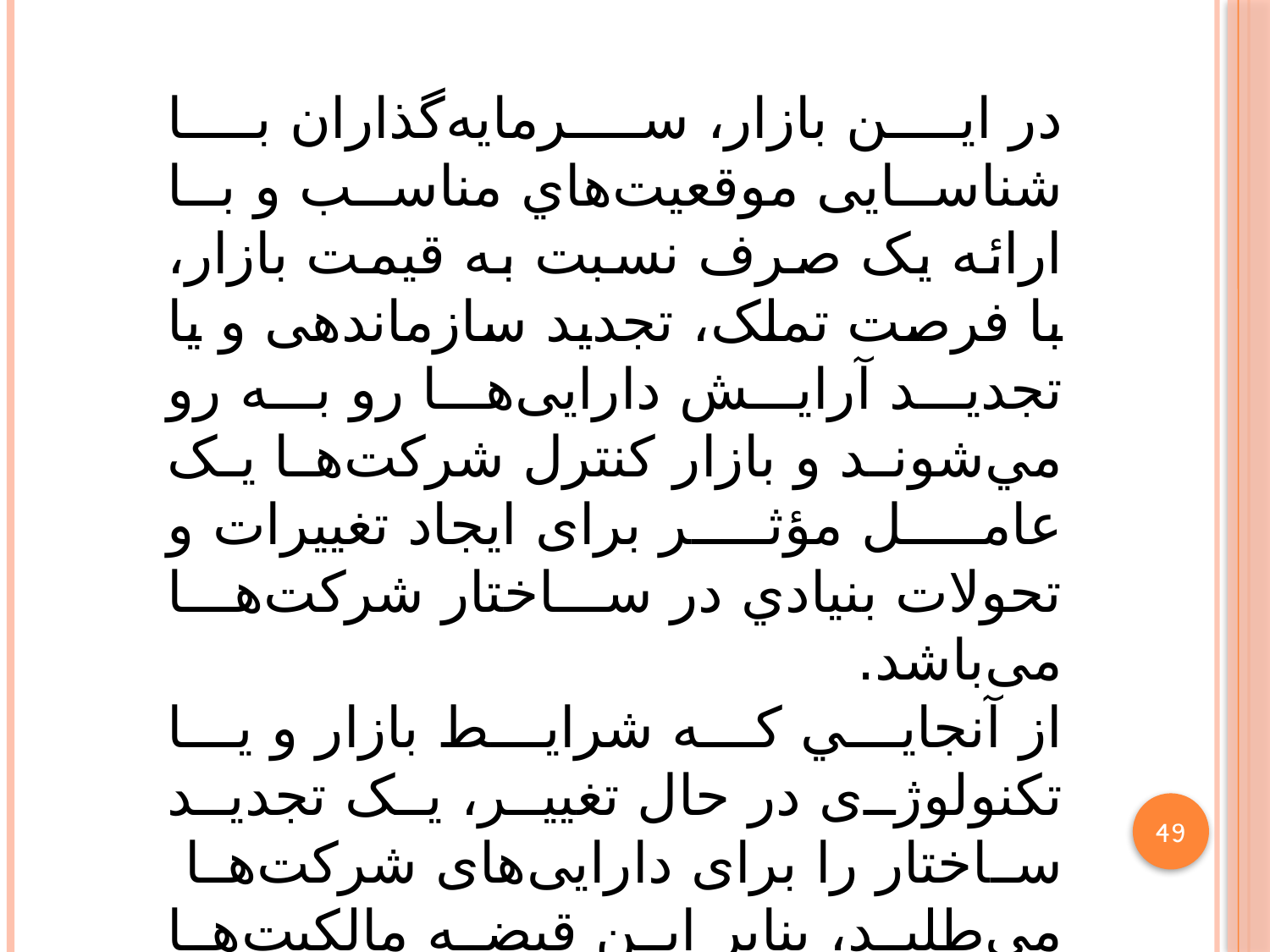

در اين بازار، سرمایه‌گذاران با شناسایی موقعیت‌هاي مناسب و با ارائه یک صرف نسبت به قیمت بازار، با فرصت تملک، تجدید سازماندهی و یا تجدید آرایش دارایی‌ها رو به رو مي‌شوند و بازار کنترل شرکت‌ها یک عامل مؤثر برای ايجاد تغييرات و تحولات بنيادي در ساختار شرکت‌ها می‌باشد.
از آنجايي که شرایط بازار و یا تکنولوژی در حال تغییر، یک تجدید ساختار را برای دارایی‌های شرکت‌ها  می‌طلبد، بنابر اين قبضه مالکیت‌ها پیوسته رخ می‌دهند.
49